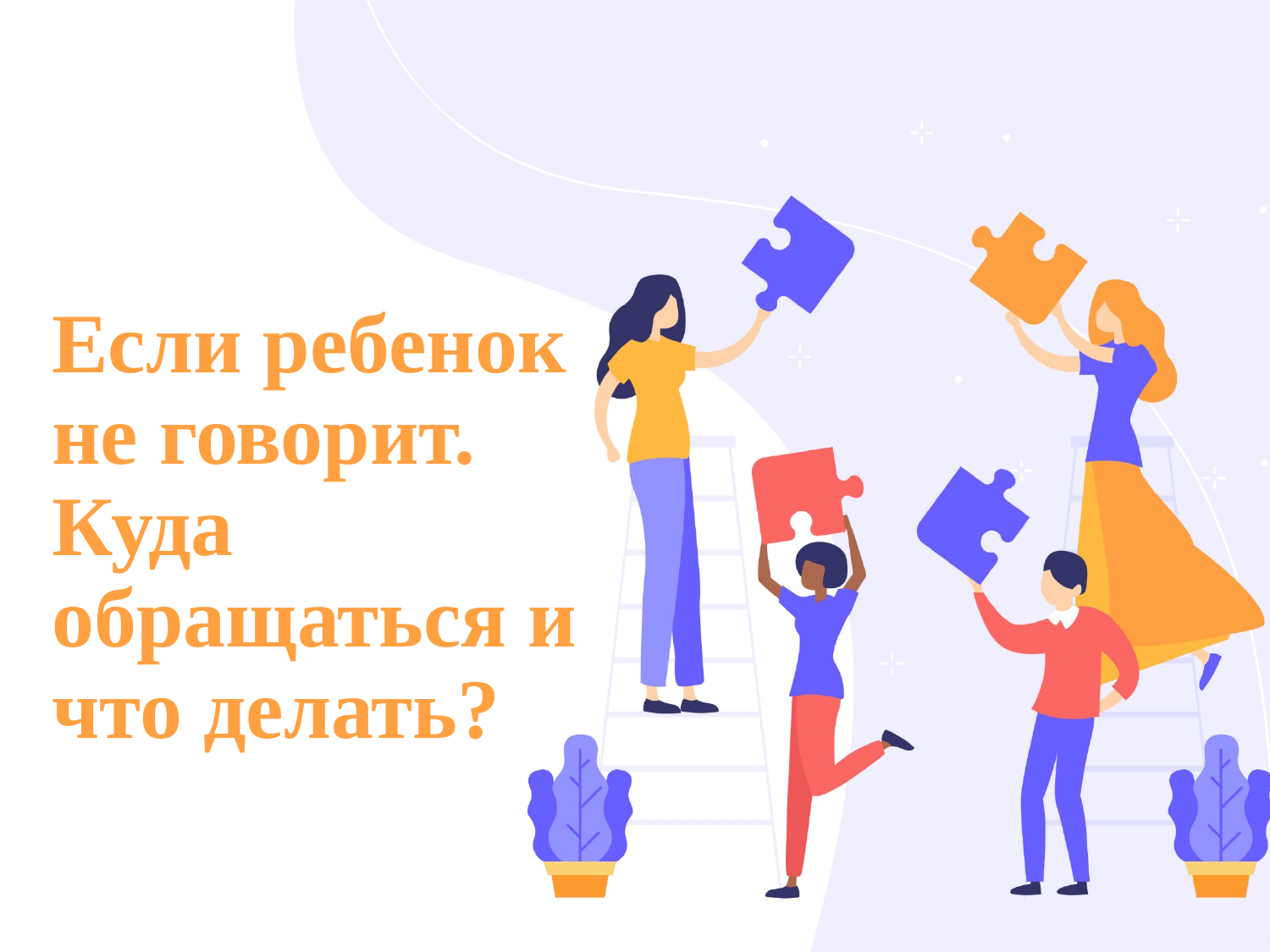

# Если ребенок не говорит. Куда обращаться и что делать?
.